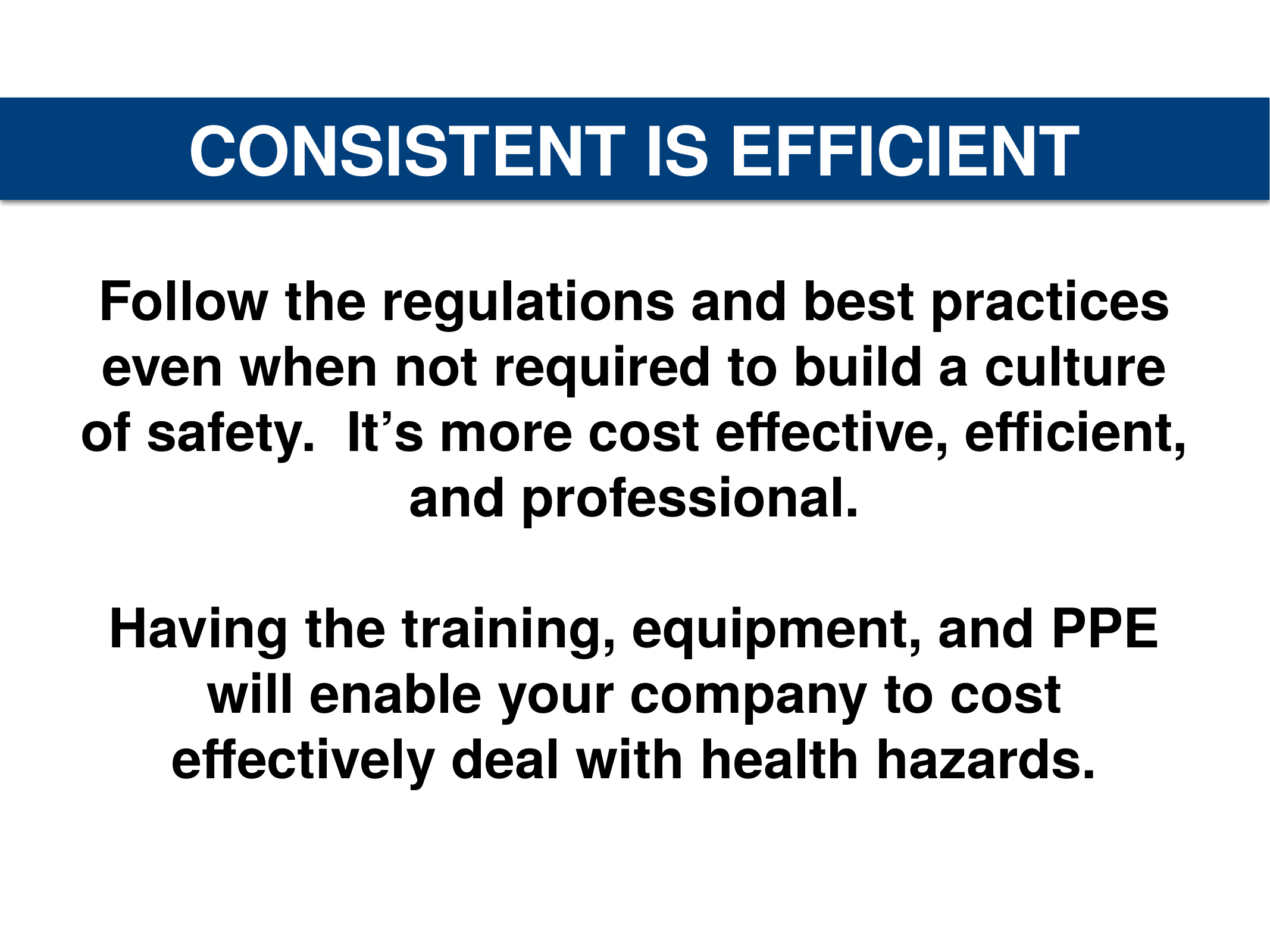

CONSISTENT IS EFFICIENT
Follow the regulations and best practices even when not required to build a culture of safety.  It’s more cost effective, efficient, and professional.
Having the training, equipment, and PPE will enable your company to cost effectively deal with health hazards.